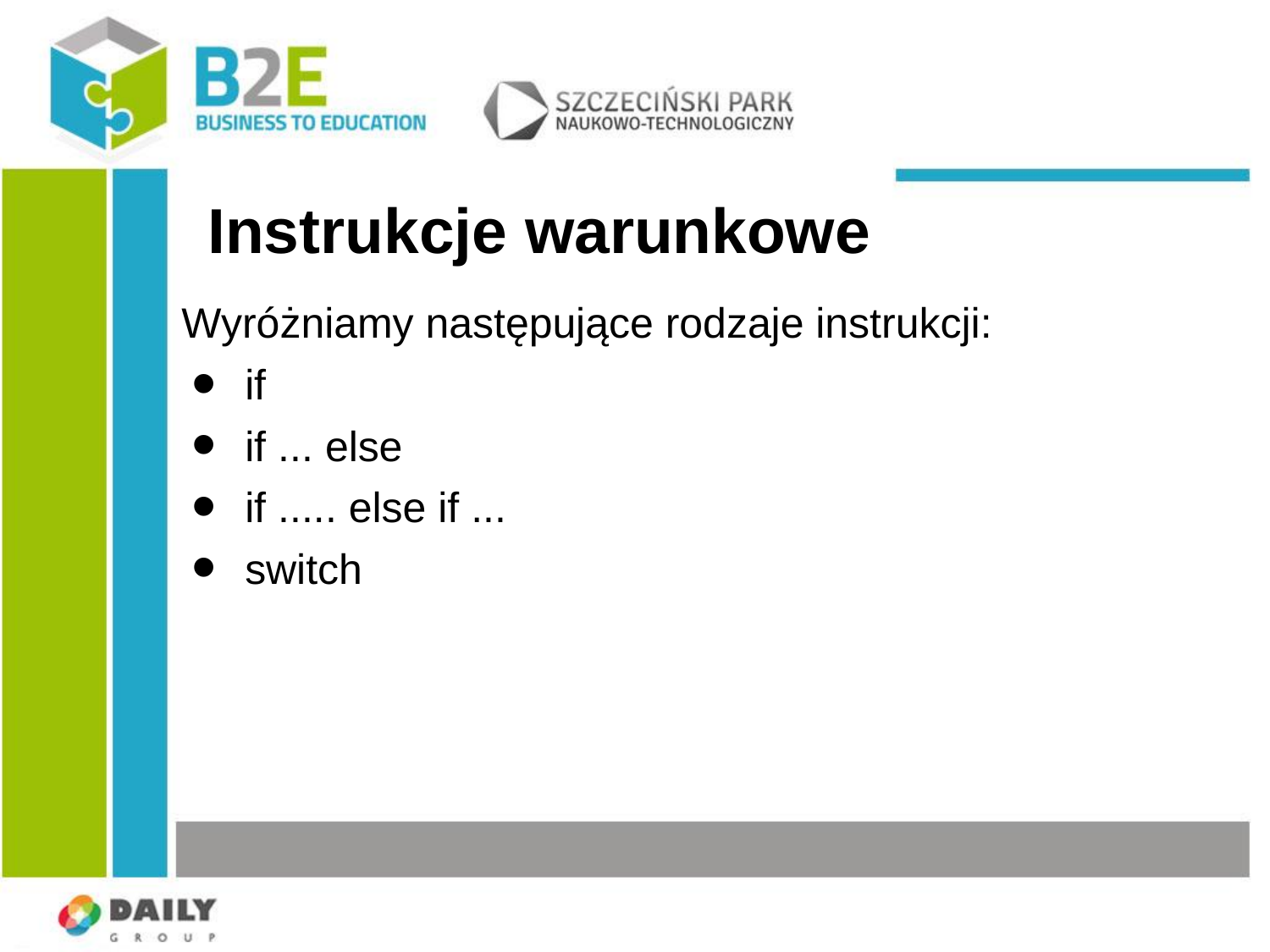

# Instrukcje warunkowe
Wyróżniamy następujące rodzaje instrukcji:
if
if ... else
if ..... else if ...
switch